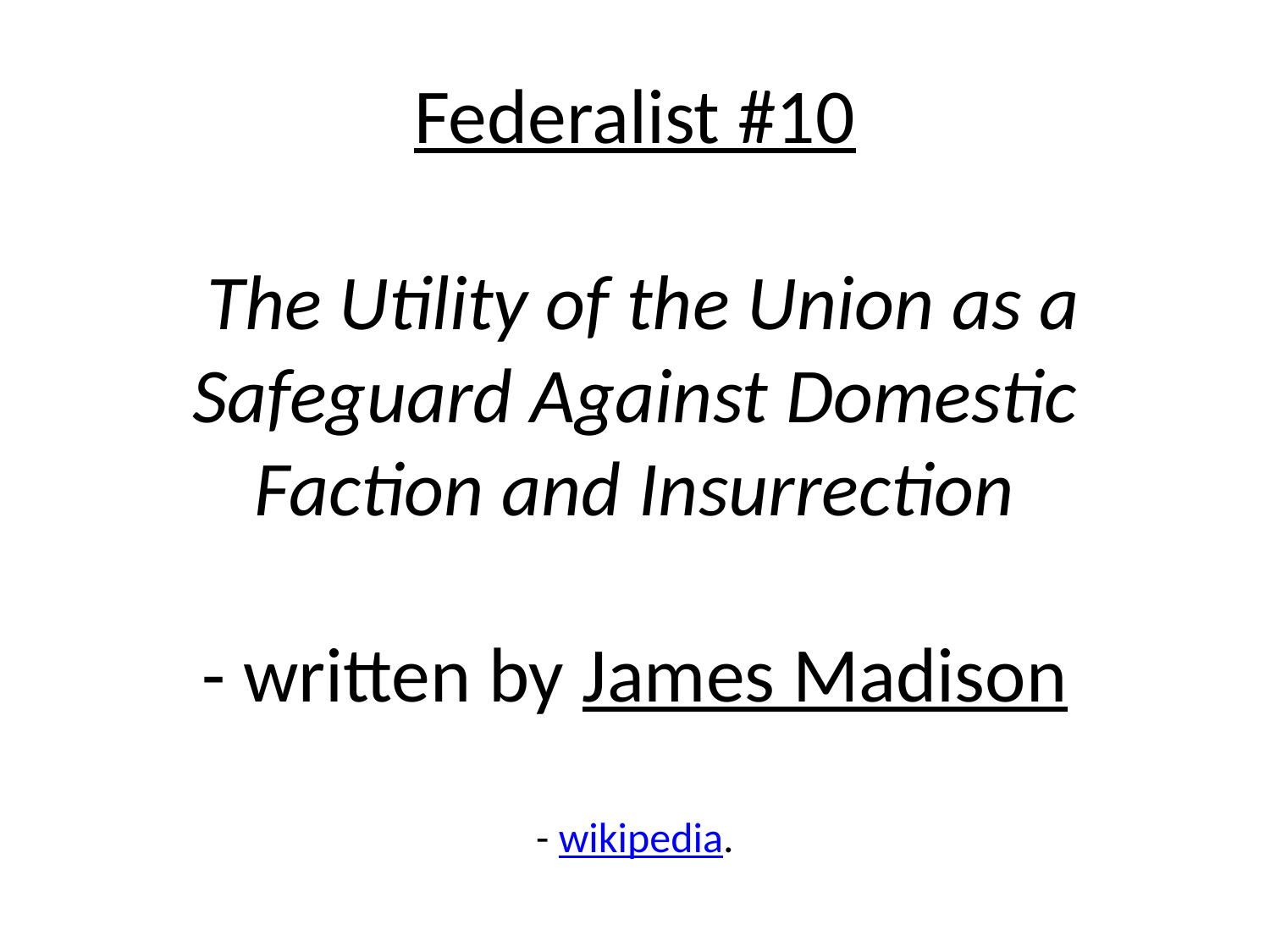

# Federalist #10 The Utility of the Union as a Safeguard Against Domestic Faction and Insurrection - written by James Madison - wikipedia.